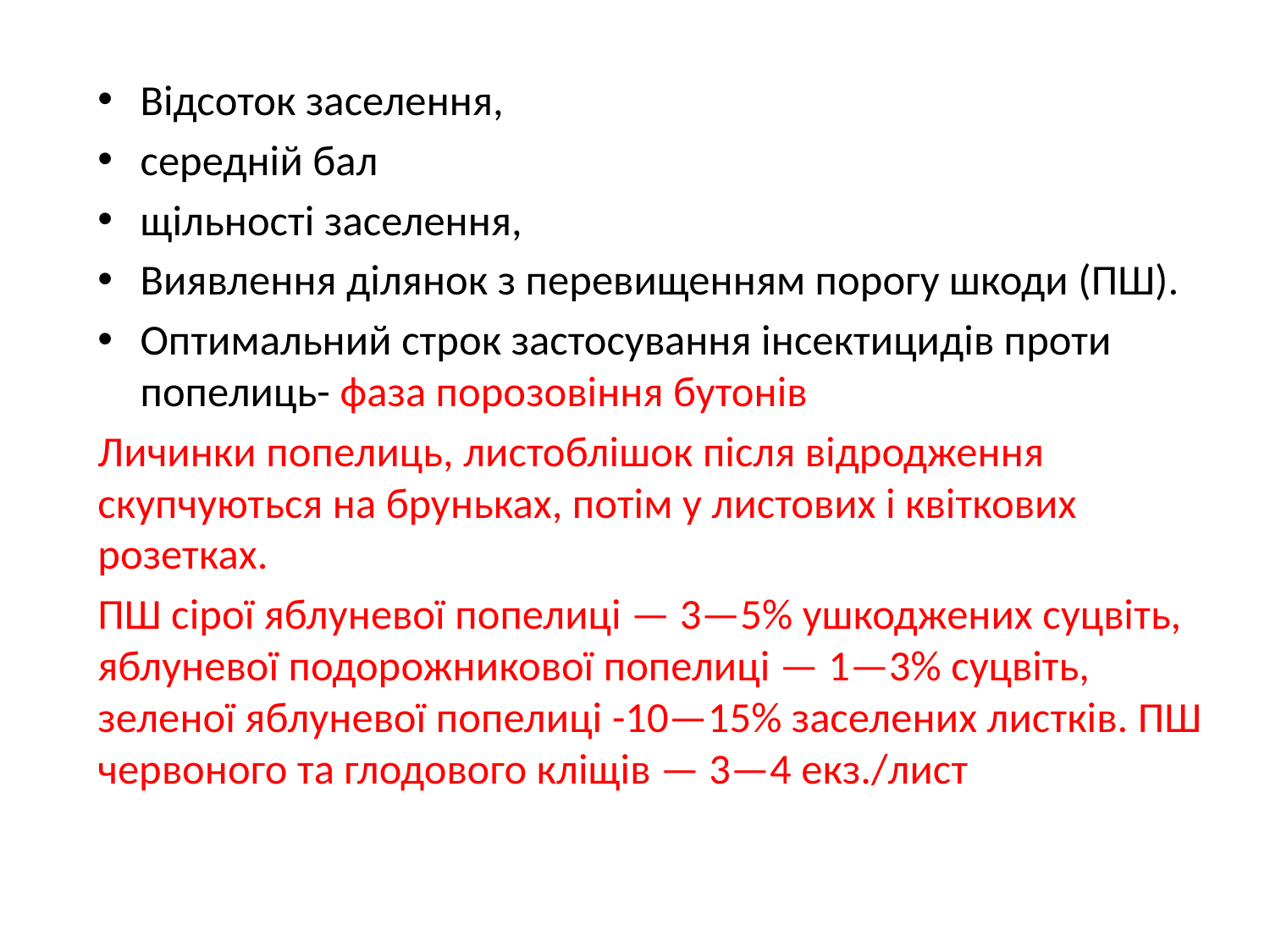

Відсоток заселення,
середній бал
щільності заселення,
Виявлення ділянок з перевищенням порогу шкоди (ПШ).
Оптимальний строк застосування інсектицидів проти попелиць- фаза порозовіння бутонів
Личинки попелиць, листоблішок після відродження скупчуються на бруньках, потім у листових і квіткових розетках.
ПШ сірої яблуневої попелиці — 3—5% ушкоджених суцвіть, яблуневої подорожникової попелиці — 1—3% суцвіть, зеленої яблуневої попелиці -10—15% заселених листків. ПШ червоного та глодового кліщів — 3—4 екз./лист